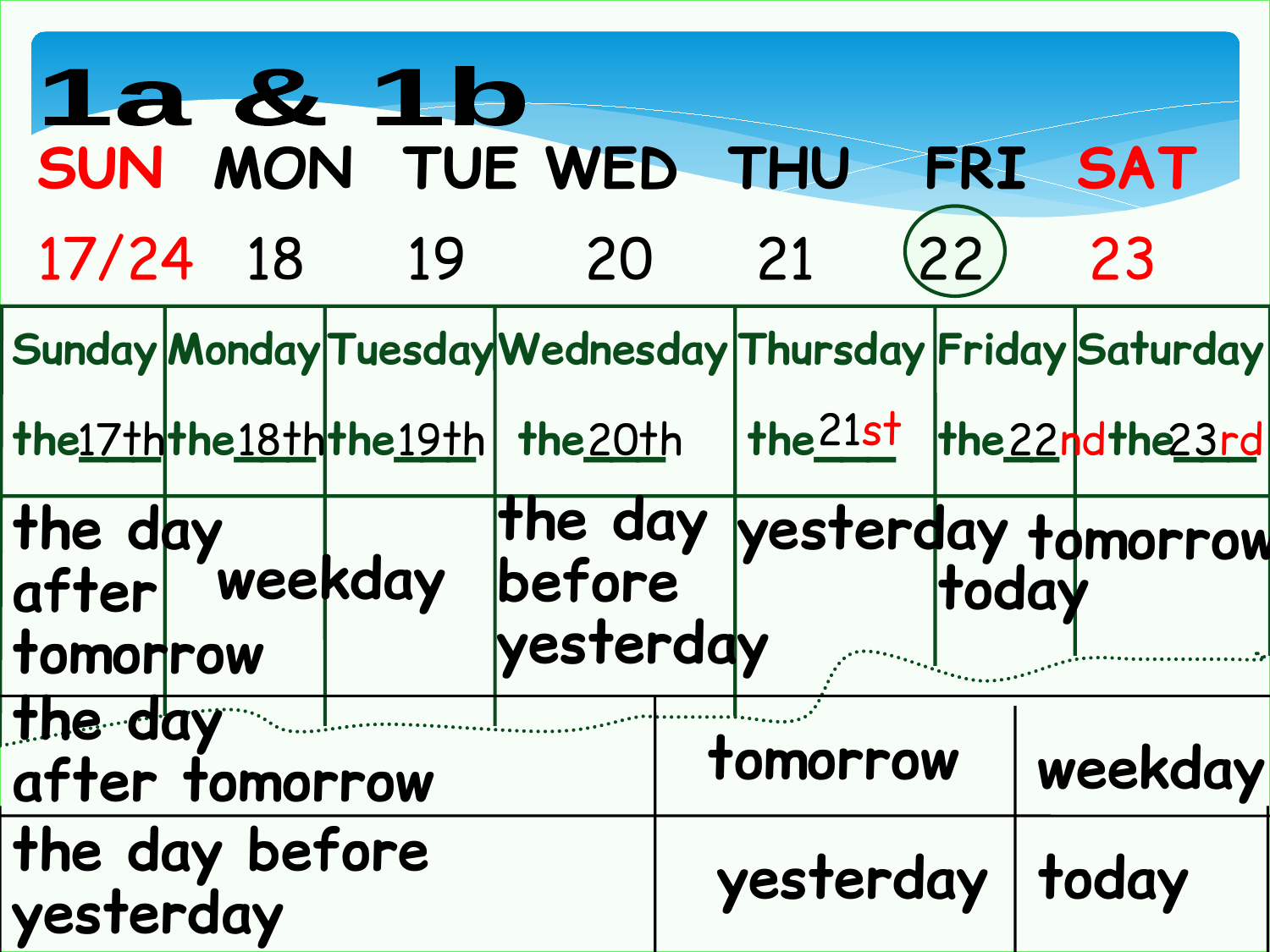

1a & 1b
SUN  MON  TUE WED  THU   FRI  SAT

17/24   18      19       20      21      22      23

Sunday
Monday
Tuesday
Wednesday
Thursday
Friday
Saturday
21st
the___
17th
the___
18th
the___
19th
the___
20th
the___
the__
22nd
the___
23rd
yesterday

tomorrow
the day
before
yesterday
the day
after
tomorrow
weekday
today

the day
after tomorrow

tomorrow
weekday

yesterday
today
the day before
yesterday